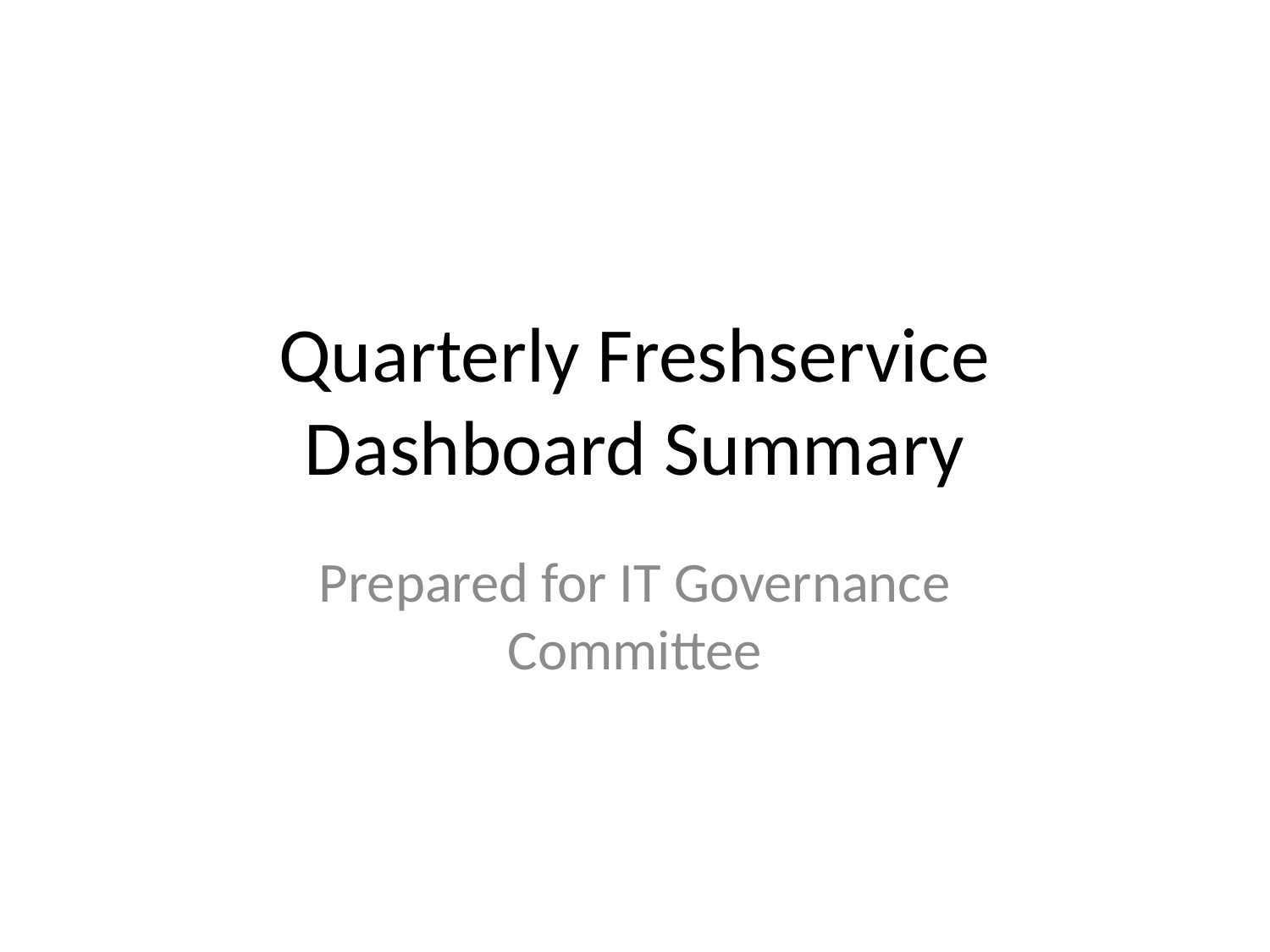

# Quarterly Freshservice Dashboard Summary
Prepared for IT Governance Committee